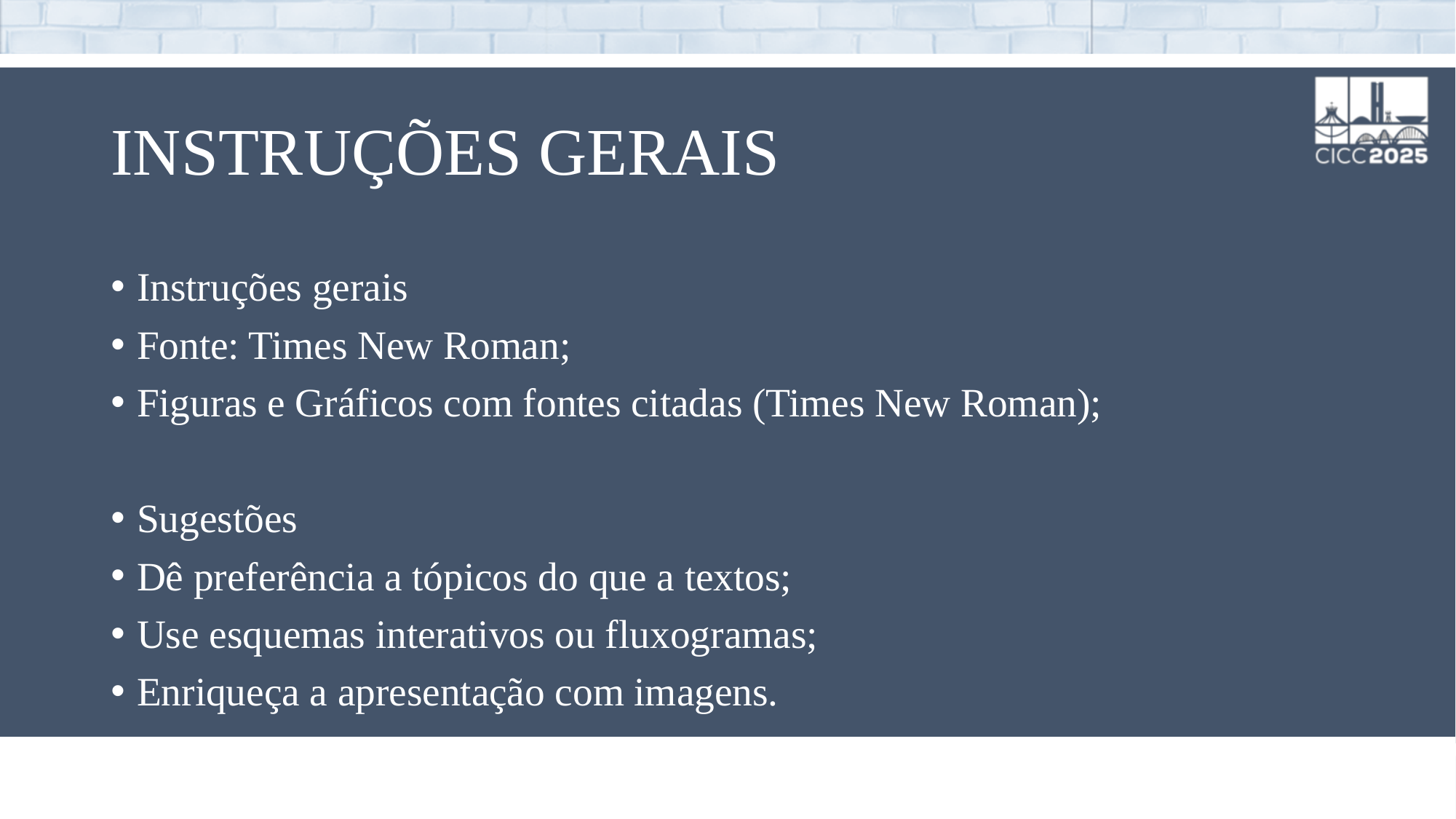

# INSTRUÇÕES GERAIS
Instruções gerais
Fonte: Times New Roman;
Figuras e Gráficos com fontes citadas (Times New Roman);

Sugestões
Dê preferência a tópicos do que a textos;
Use esquemas interativos ou fluxogramas;
Enriqueça a apresentação com imagens.